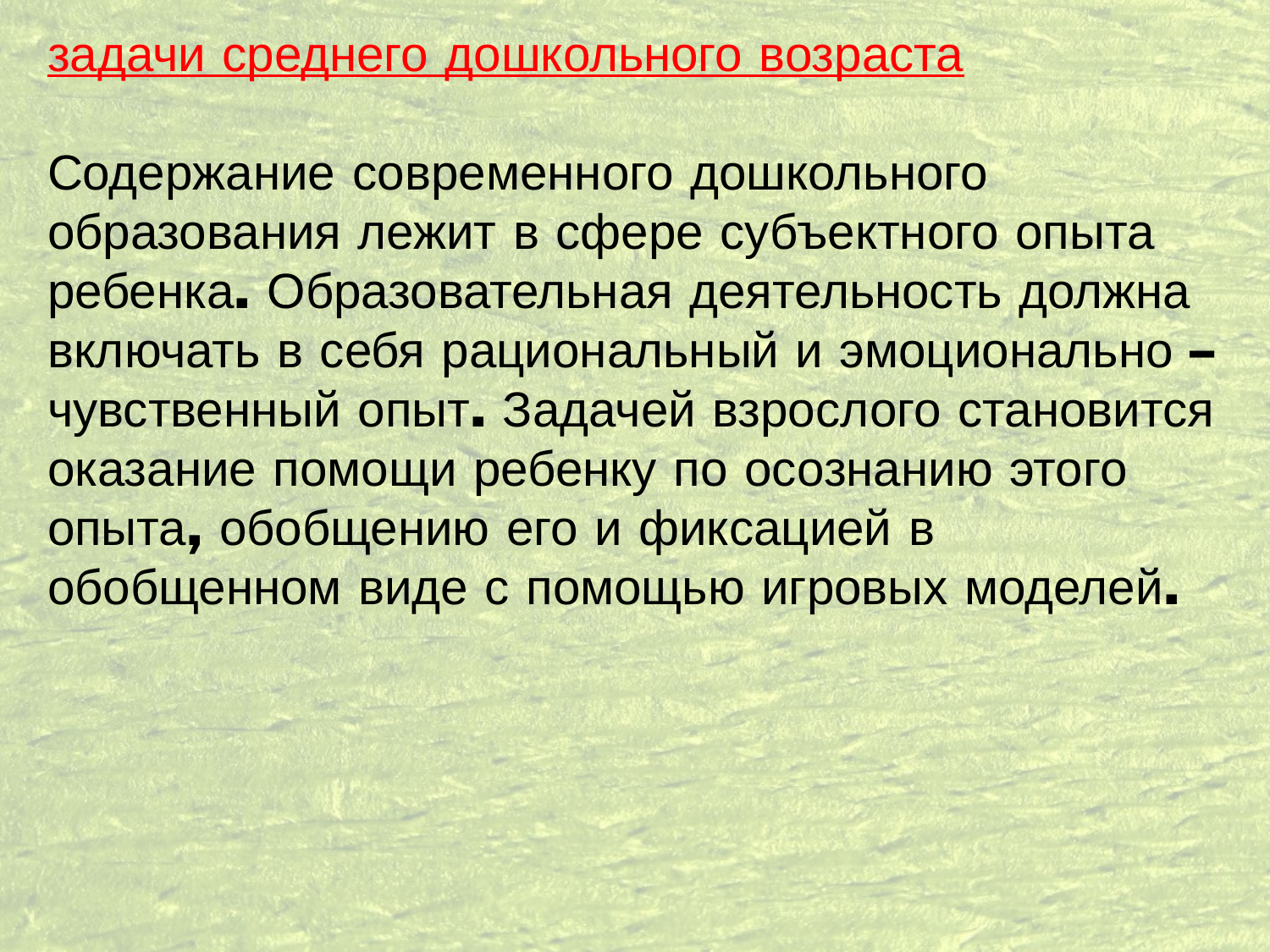

задачи среднего дошкольного возраста

Содержание современного дошкольного образования лежит в сфере субъектного опыта ребенка. Образовательная деятельность должна включать в себя рациональный и эмоционально – чувственный опыт. Задачей взрослого становится оказание помощи ребенку по осознанию этого опыта, обобщению его и фиксацией в обобщенном виде с помощью игровых моделей.